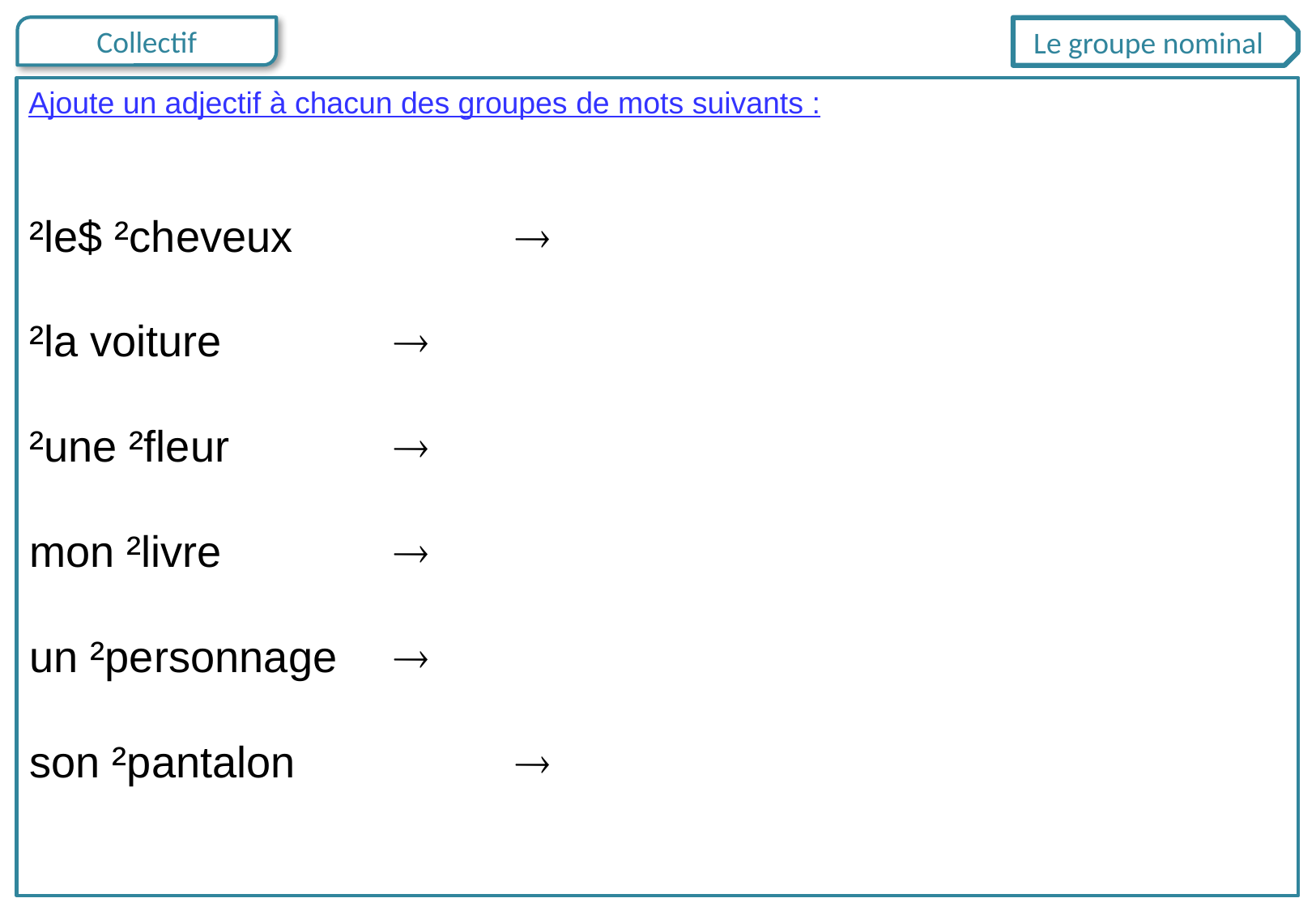

Le groupe nominal
Ajoute un adjectif à chacun des groupes de mots suivants :
²le$ ²cheveux		→
²la voiture		→
²une ²fleur		→
mon ²livre		→
un ²personnage	→
son ²pantalon		→